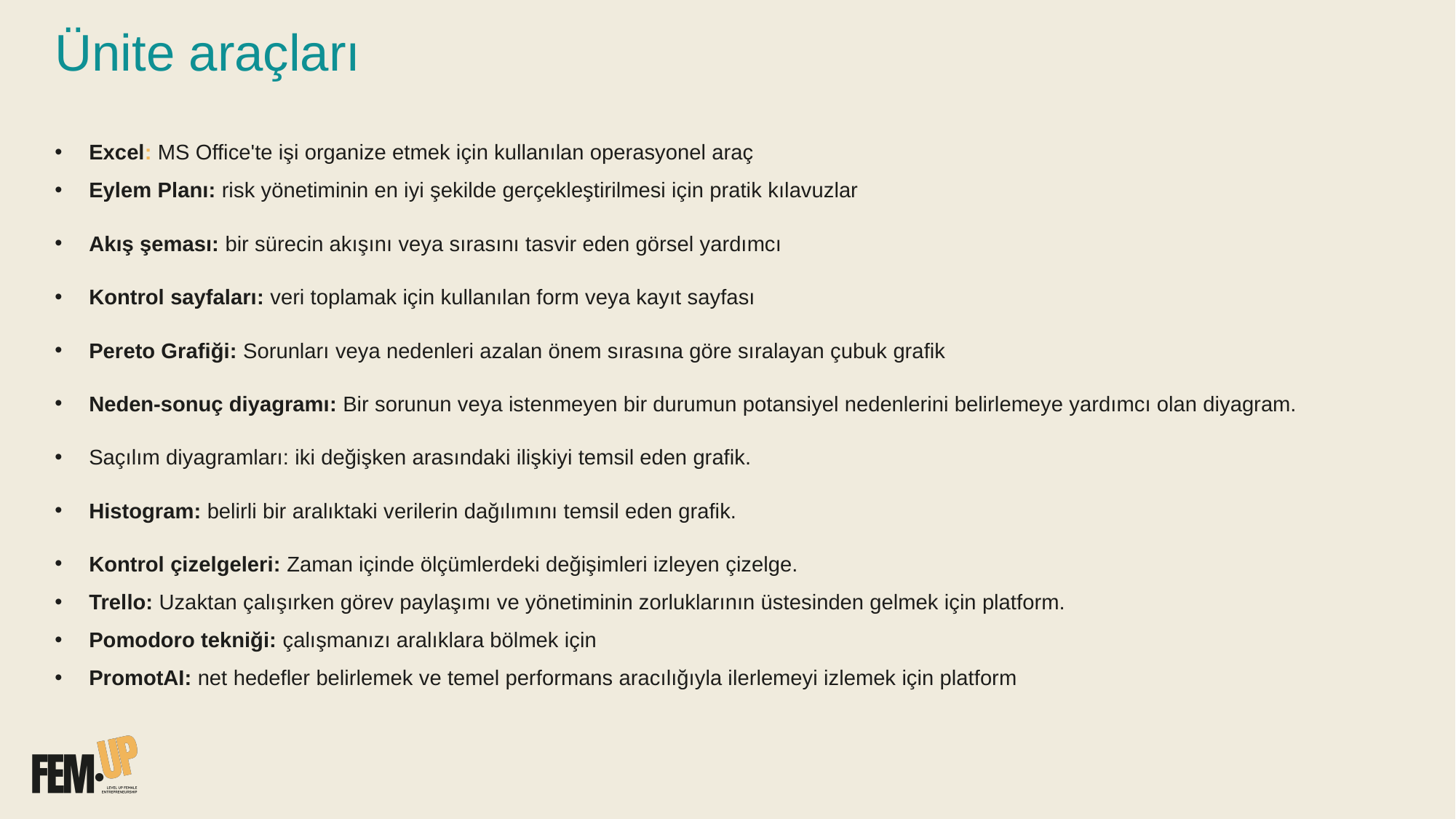

Ünite araçları
Excel: MS Office'te işi organize etmek için kullanılan operasyonel araç
Eylem Planı: risk yönetiminin en iyi şekilde gerçekleştirilmesi için pratik kılavuzlar
Akış şeması: bir sürecin akışını veya sırasını tasvir eden görsel yardımcı
Kontrol sayfaları: veri toplamak için kullanılan form veya kayıt sayfası
Pereto Grafiği: Sorunları veya nedenleri azalan önem sırasına göre sıralayan çubuk grafik
Neden-sonuç diyagramı: Bir sorunun veya istenmeyen bir durumun potansiyel nedenlerini belirlemeye yardımcı olan diyagram.
Saçılım diyagramları: iki değişken arasındaki ilişkiyi temsil eden grafik.
Histogram: belirli bir aralıktaki verilerin dağılımını temsil eden grafik.
Kontrol çizelgeleri: Zaman içinde ölçümlerdeki değişimleri izleyen çizelge.
Trello: Uzaktan çalışırken görev paylaşımı ve yönetiminin zorluklarının üstesinden gelmek için platform.
Pomodoro tekniği: çalışmanızı aralıklara bölmek için
PromotAI: net hedefler belirlemek ve temel performans aracılığıyla ilerlemeyi izlemek için platform